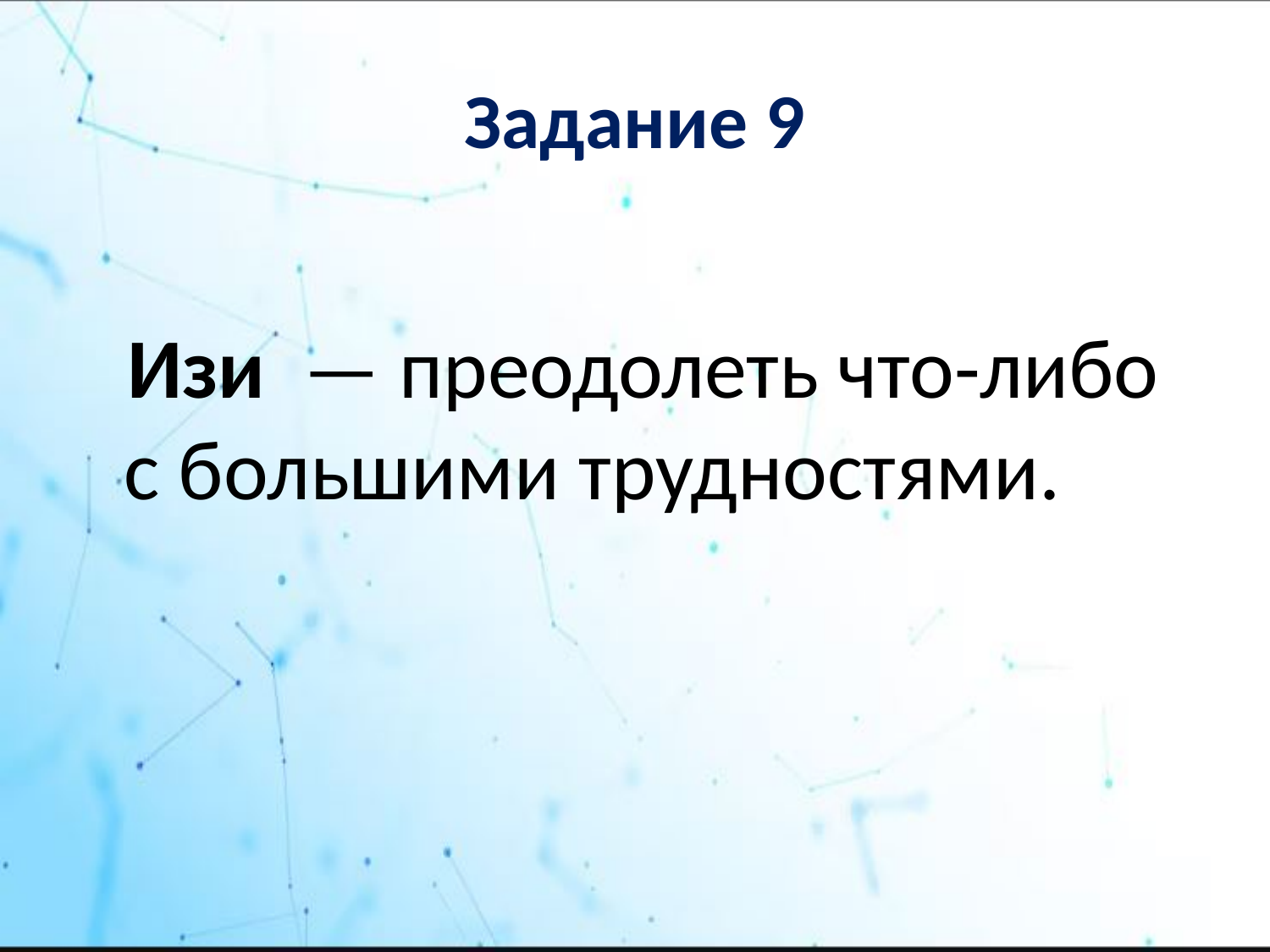

# Задание 9

    Изи  — преодолеть что-либо с большими трудностями.